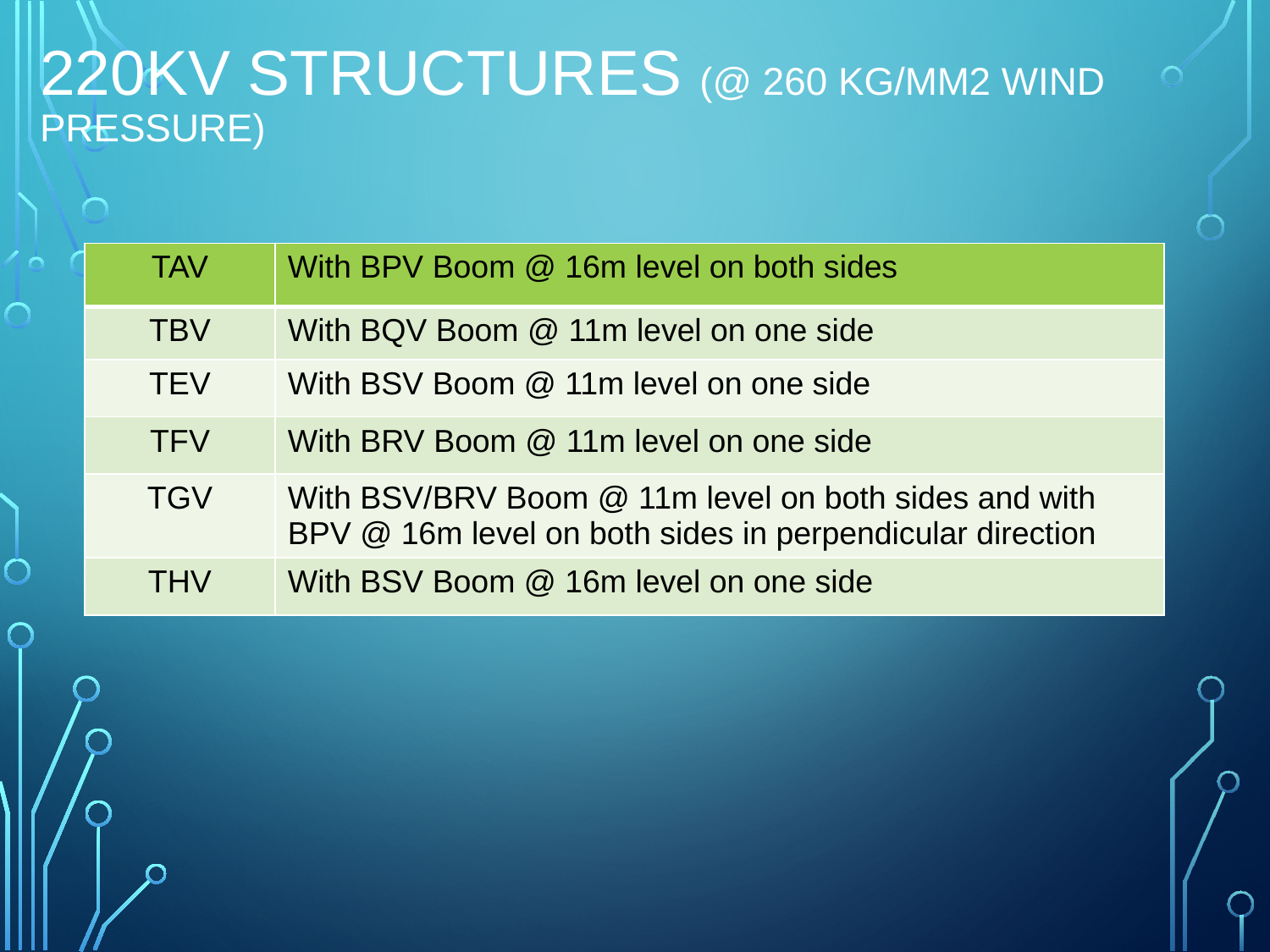

# 220kV Structures (@ 260 kg/mm2 wind pressure)
| TAV | With BPV Boom @ 16m level on both sides |
| --- | --- |
| TBV | With BQV Boom @ 11m level on one side |
| TEV | With BSV Boom @ 11m level on one side |
| TFV | With BRV Boom @ 11m level on one side |
| TGV | With BSV/BRV Boom @ 11m level on both sides and with BPV @ 16m level on both sides in perpendicular direction |
| THV | With BSV Boom @ 16m level on one side |